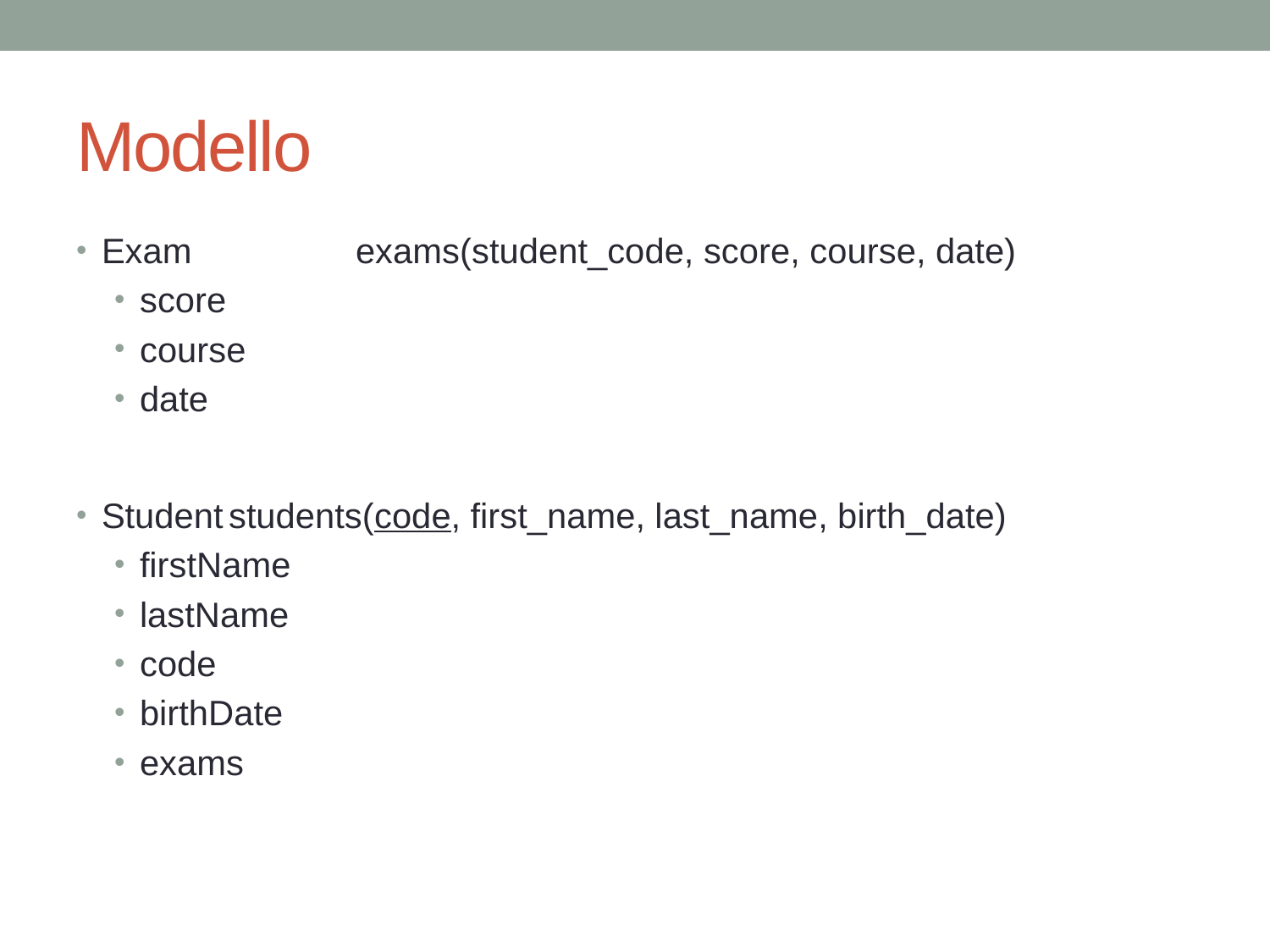

# Modello
Exam 		exams(student_code, score, course, date)
score
course
date

Student	students(code, first_name, last_name, birth_date)
firstName
lastName
code
birthDate
exams